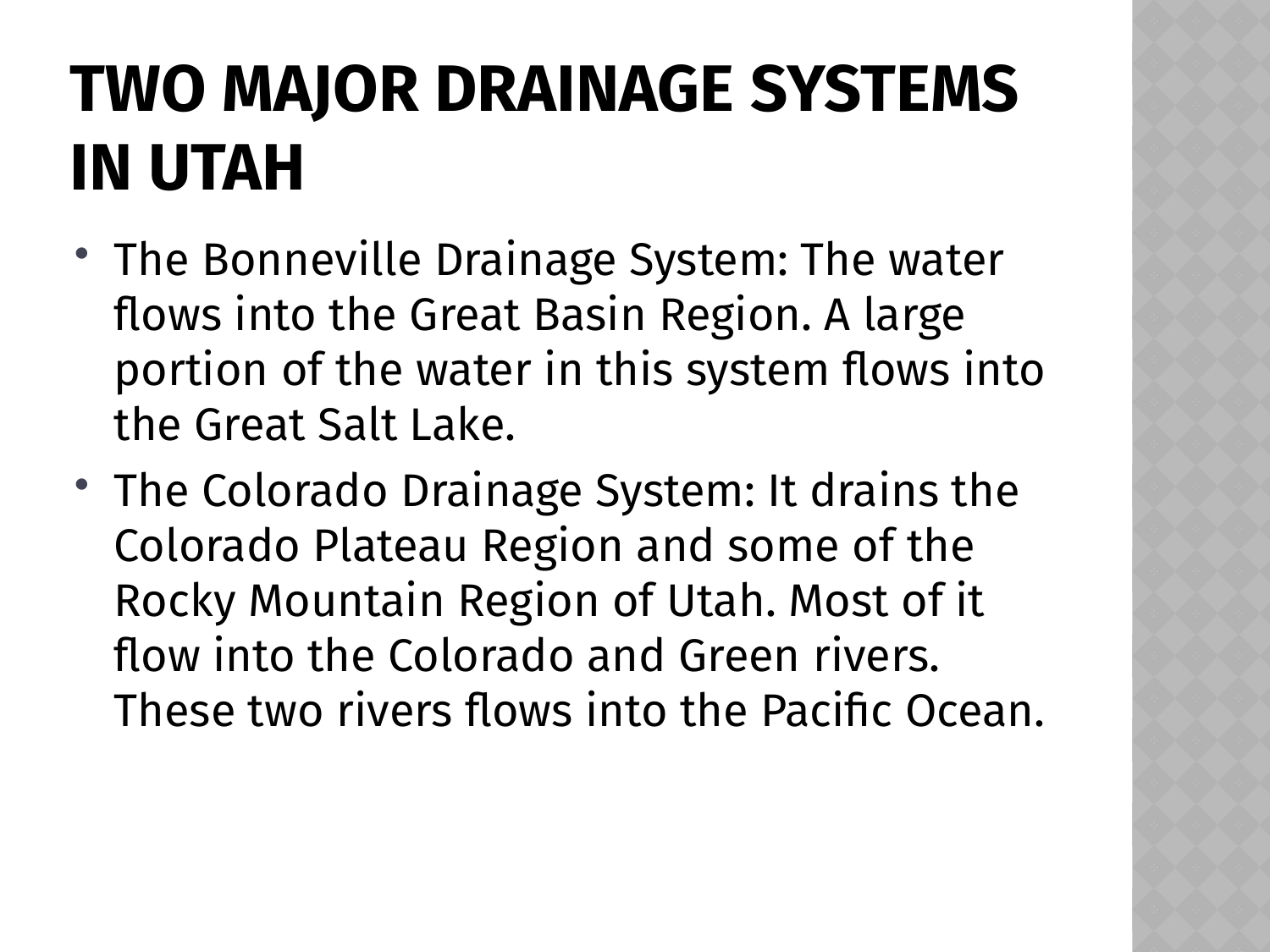

# Two major drainage systems in Utah
The Bonneville Drainage System: The water flows into the Great Basin Region. A large portion of the water in this system flows into the Great Salt Lake.
The Colorado Drainage System: It drains the Colorado Plateau Region and some of the Rocky Mountain Region of Utah. Most of it flow into the Colorado and Green rivers. These two rivers flows into the Pacific Ocean.